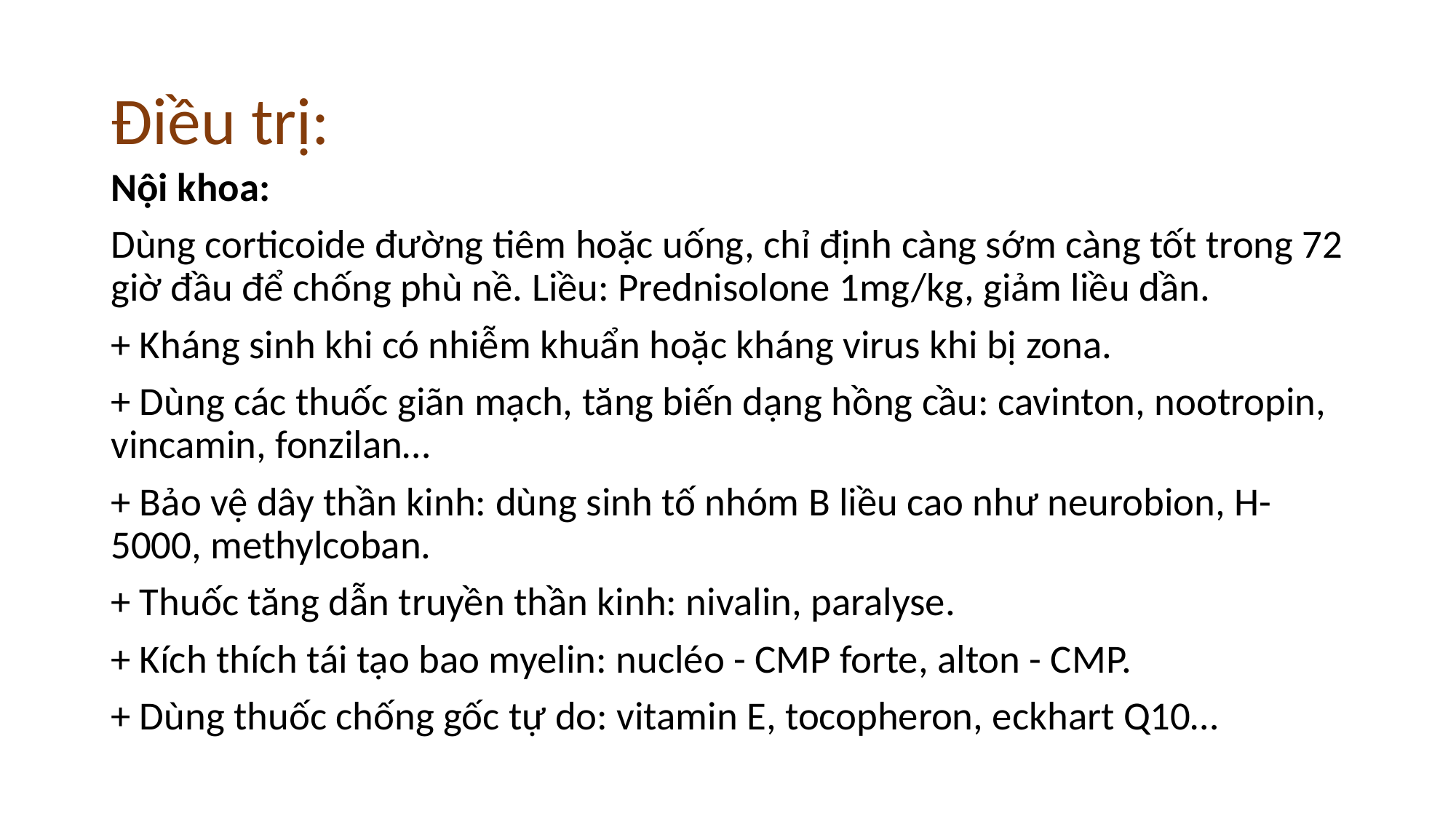

# Điều trị:
Nội khoa:
Dùng corticoide đường tiêm hoặc uống, chỉ định càng sớm càng tốt trong 72 giờ đầu để chống phù nề. Liều: Prednisolone 1mg/kg, giảm liều dần.
+ Kháng sinh khi có nhiễm khuẩn hoặc kháng virus khi bị zona.
+ Dùng các thuốc giãn mạch, tăng biến dạng hồng cầu: cavinton, nootropin, vincamin, fonzilan…
+ Bảo vệ dây thần kinh: dùng sinh tố nhóm B liều cao như neurobion, H-5000, methylcoban.
+ Thuốc tăng dẫn truyền thần kinh: nivalin, paralyse.
+ Kích thích tái tạo bao myelin: nucléo - CMP forte, alton - CMP.
+ Dùng thuốc chống gốc tự do: vitamin E, tocopheron, eckhart Q10…